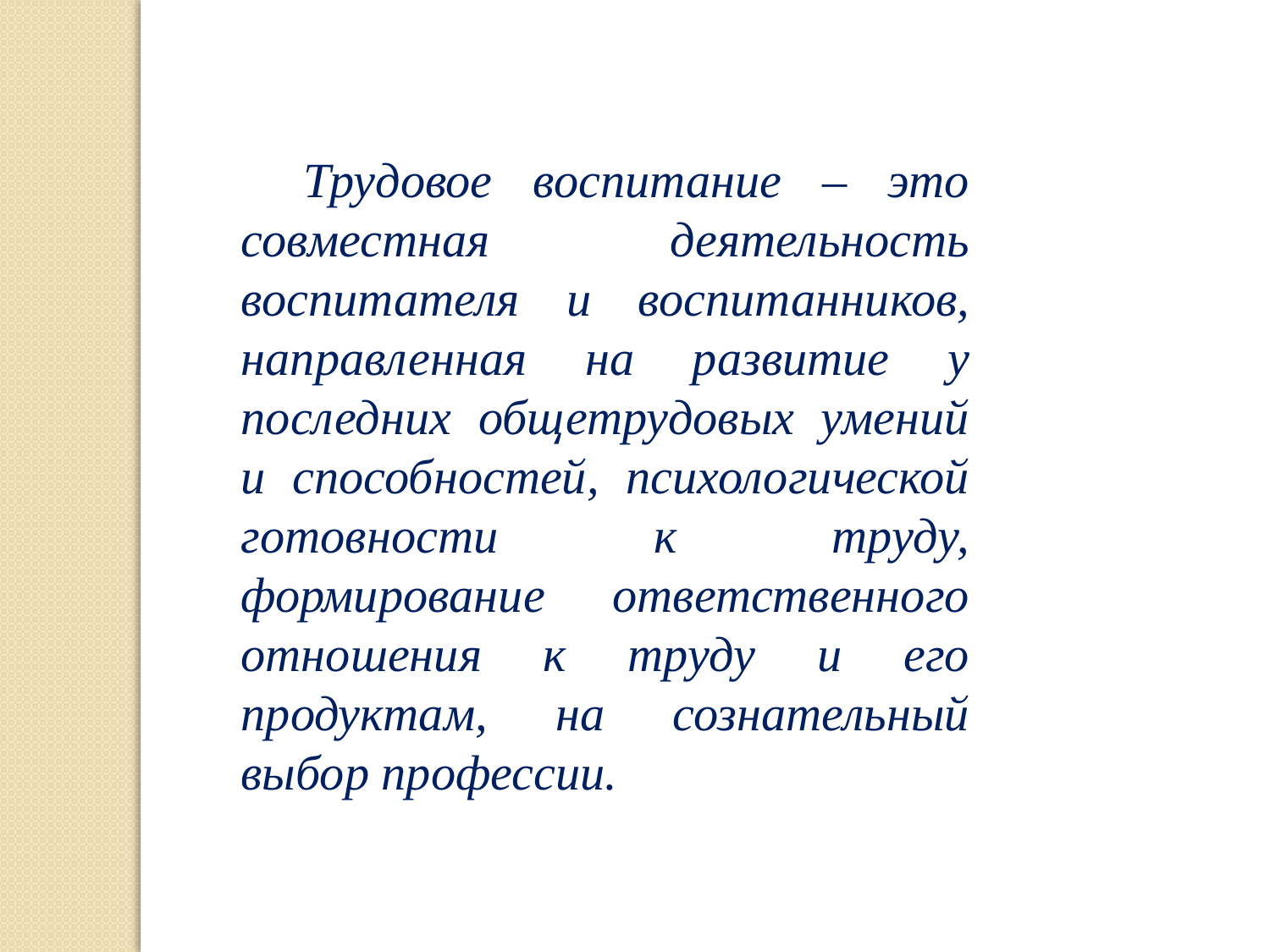

Трудовое воспитание – это совместная деятельность воспитателя и воспитанников, направленная на развитие у последних общетрудовых умений и способностей, психологической готовности к труду, формирование ответственного отношения к труду и его продуктам, на сознательный выбор профессии.